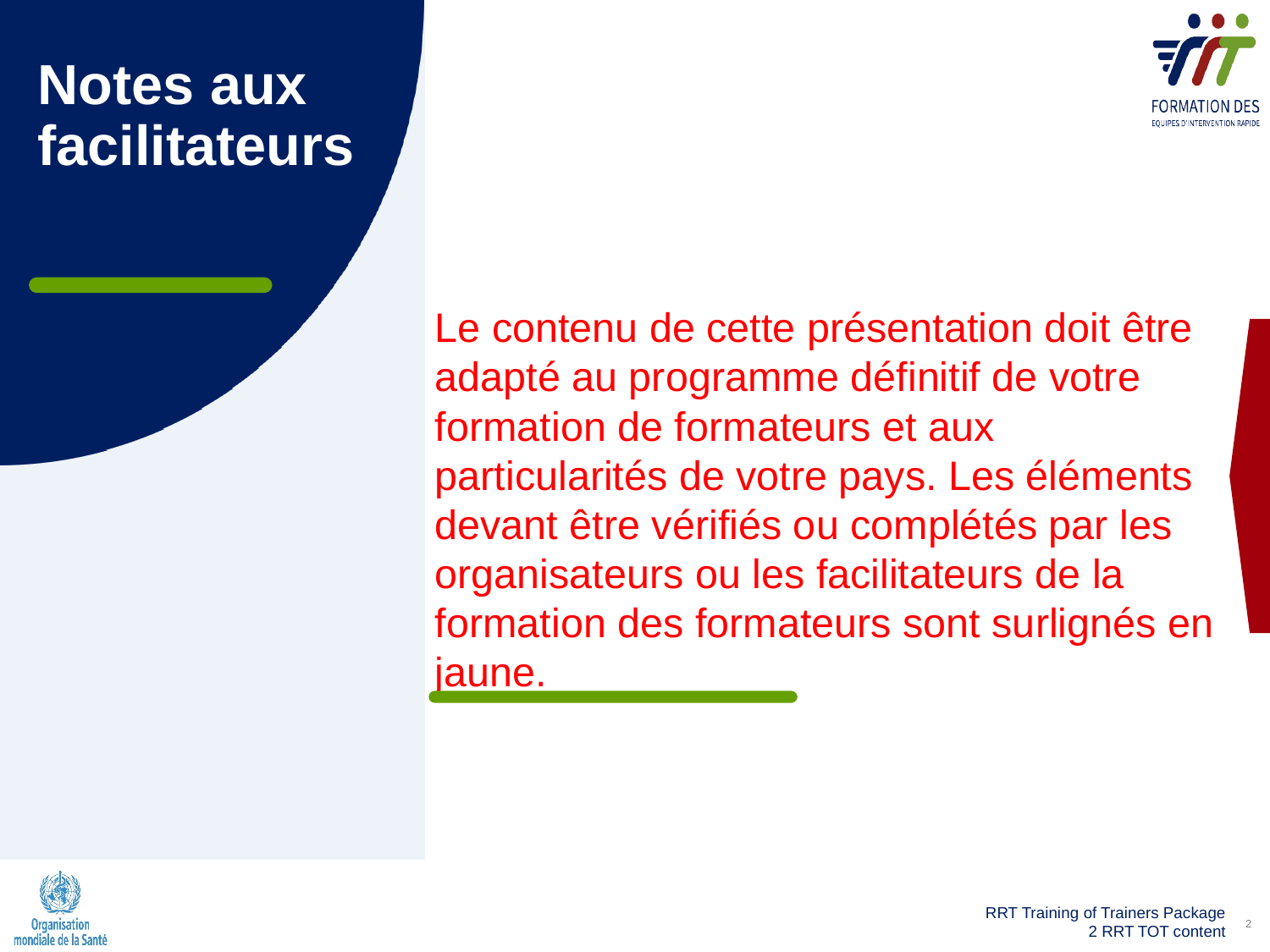

Notes aux facilitateurs
Le contenu de cette présentation doit être adapté au programme définitif de votre formation de formateurs et aux particularités de votre pays. Les éléments devant être vérifiés ou complétés par les organisateurs ou les facilitateurs de la formation des formateurs sont surlignés en jaune.